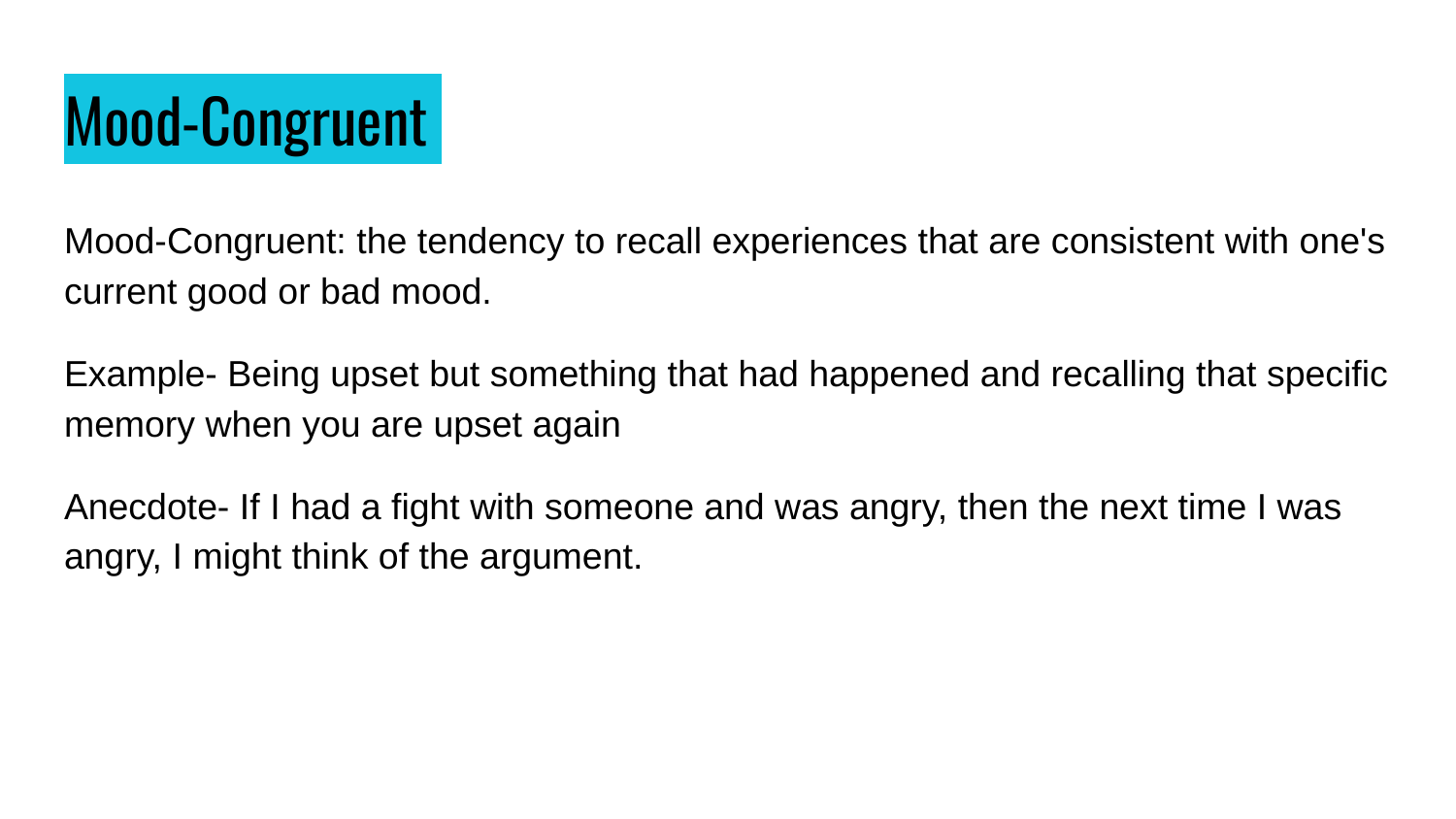

# Mood-Congruent
Mood-Congruent: the tendency to recall experiences that are consistent with one's current good or bad mood.
Example- Being upset but something that had happened and recalling that specific memory when you are upset again
Anecdote- If I had a fight with someone and was angry, then the next time I was angry, I might think of the argument.